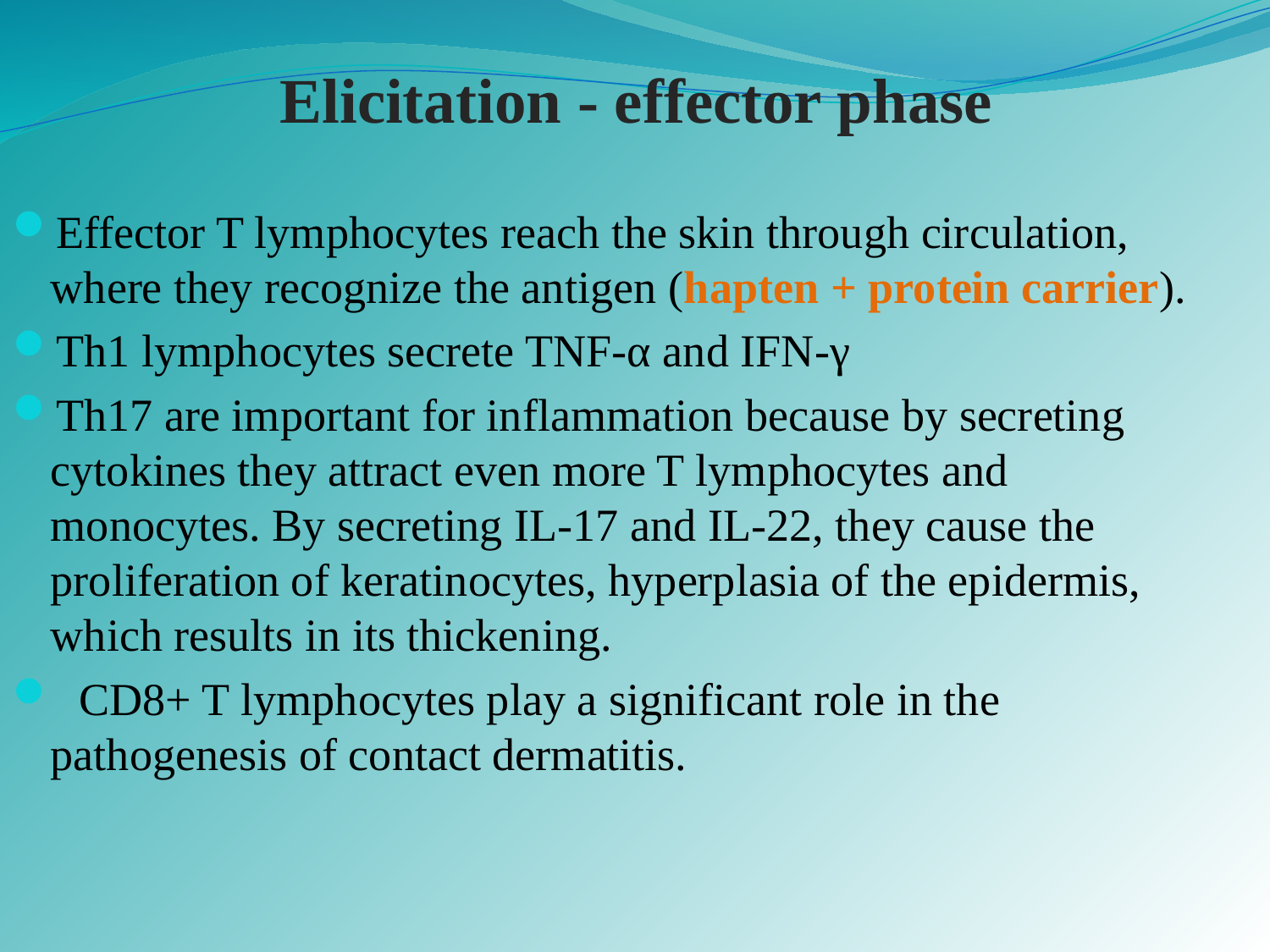

# Elicitation - effector phase
Effector T lymphocytes reach the skin through circulation, where they recognize the antigen (hapten + protein carrier).
Th1 lymphocytes secrete TNF-α and IFN-γ
Th17 are important for inflammation because by secreting cytokines they attract even more T lymphocytes and monocytes. By secreting IL-17 and IL-22, they cause the proliferation of keratinocytes, hyperplasia of the epidermis, which results in its thickening.
  CD8+ T lymphocytes play a significant role in the pathogenesis of contact dermatitis.